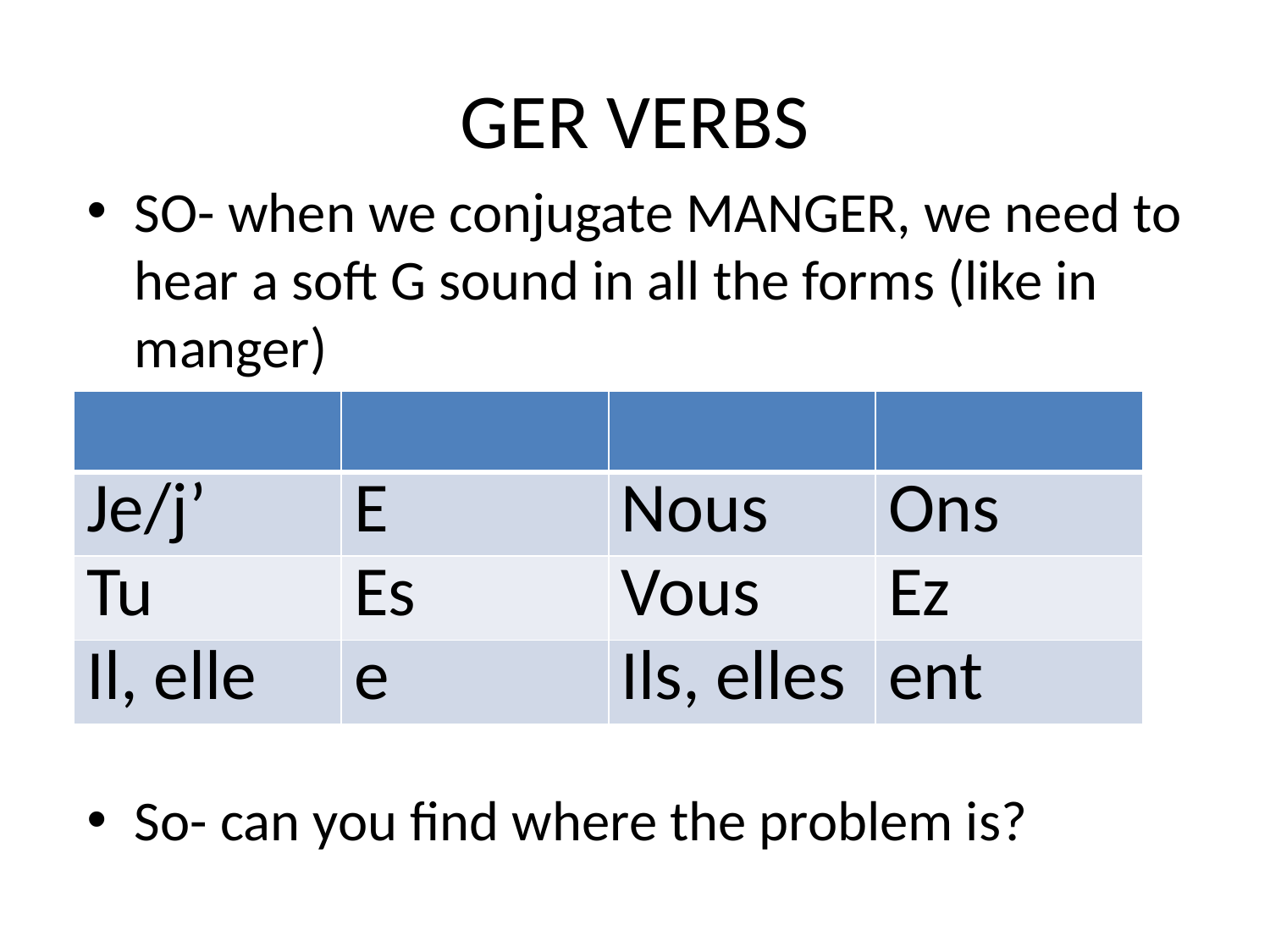

# GER VERBS
SO- when we conjugate MANGER, we need to hear a soft G sound in all the forms (like in manger)

So- can you find where the problem is?

|  |  |  |  |
| --- | --- | --- | --- |
| Je/j’ | E | Nous | Ons |
| Tu | Es | Vous | Ez |
| Il, elle | e | Ils, elles | ent |